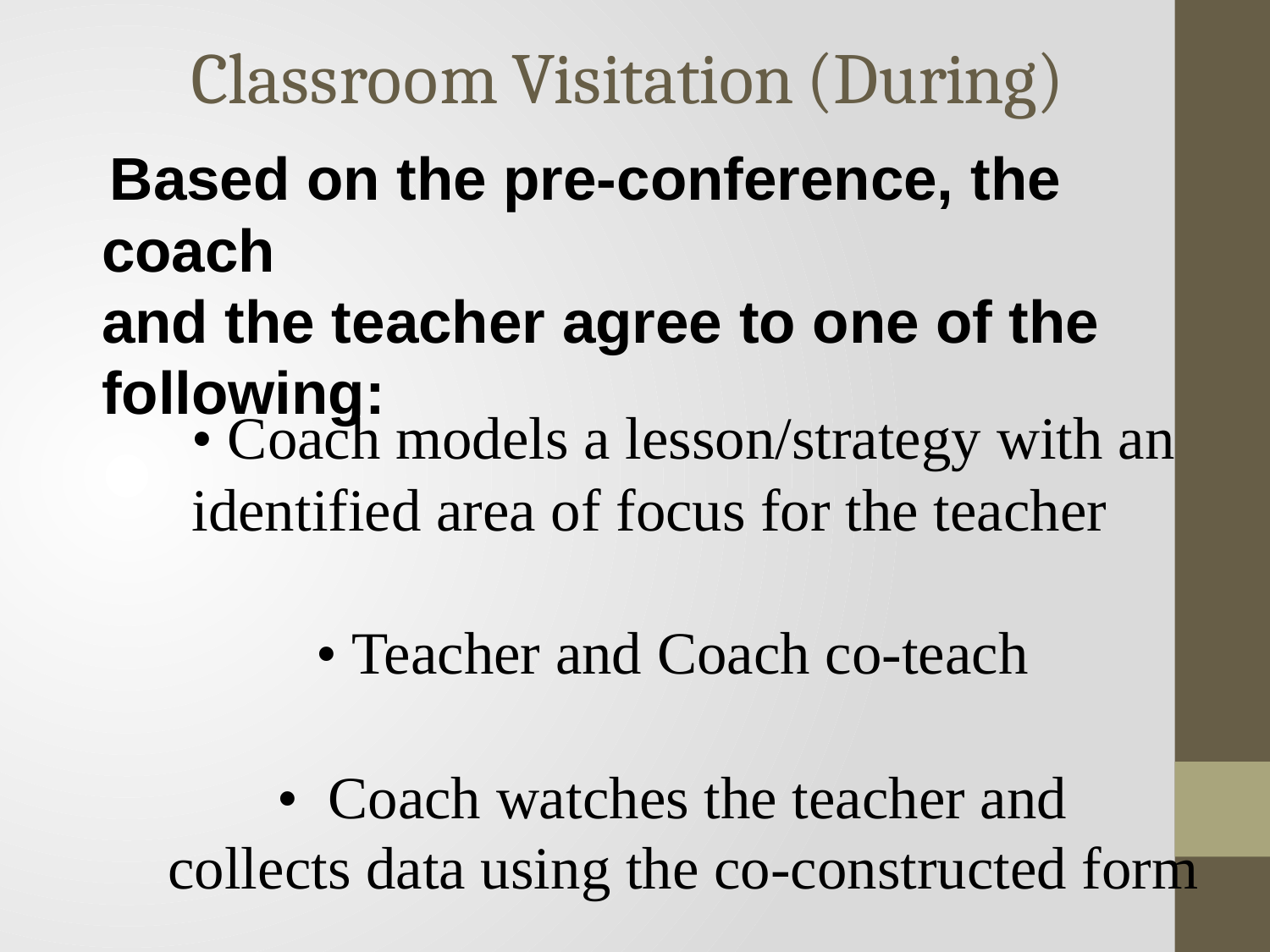

Classroom Visitation (During)

Based on the pre-conference, the coach
and the teacher agree to one of the
following:

• Coach models a lesson/strategy with an
identified area of focus for the teacher

• Teacher and Coach co-teach

•  Coach watches the teacher and

collects data using the co-constructed form